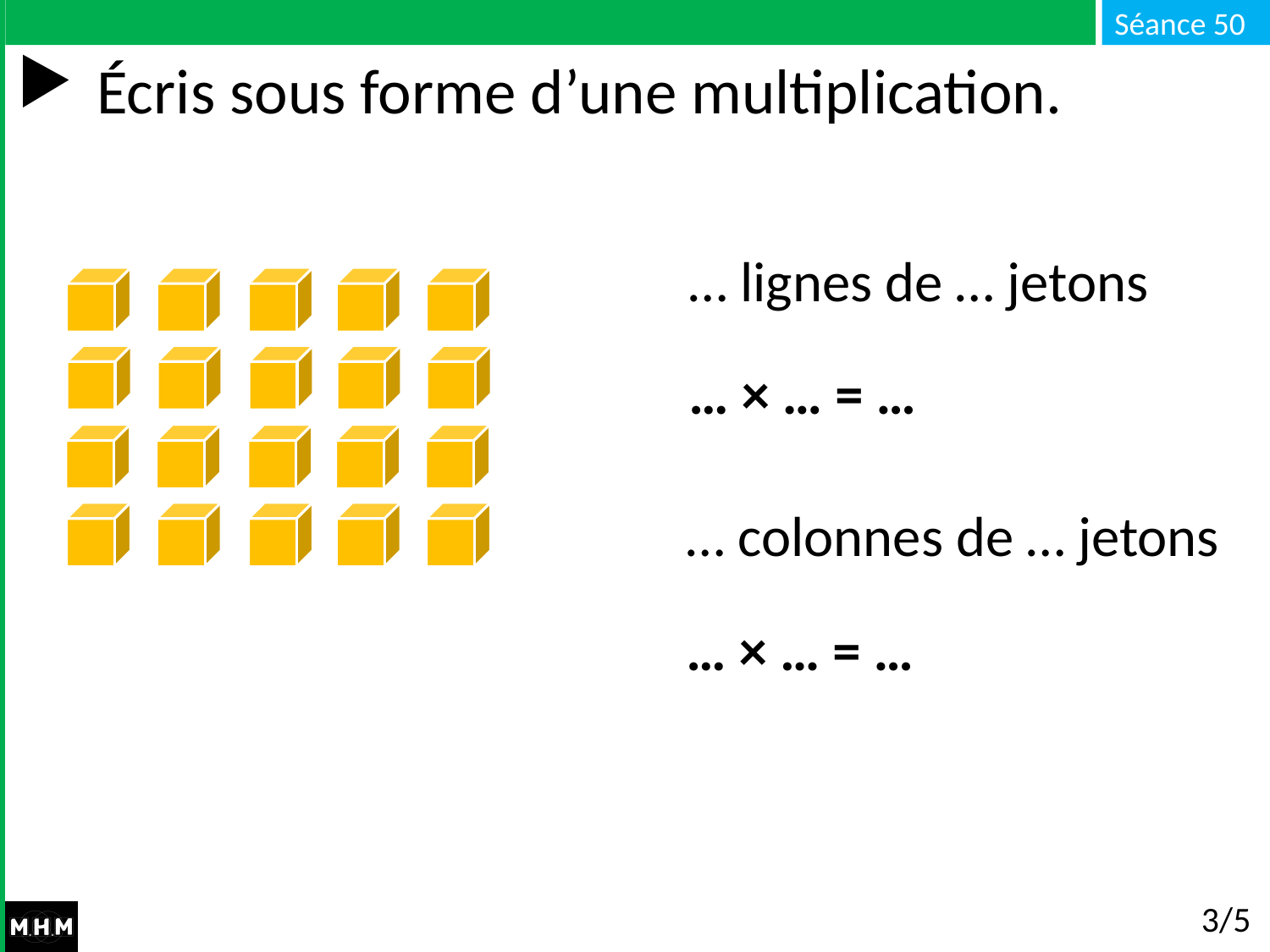

# Écris sous forme d’une multiplication.
… lignes de … jetons

… × … = …

… colonnes de … jetons

… × … = …

3/5